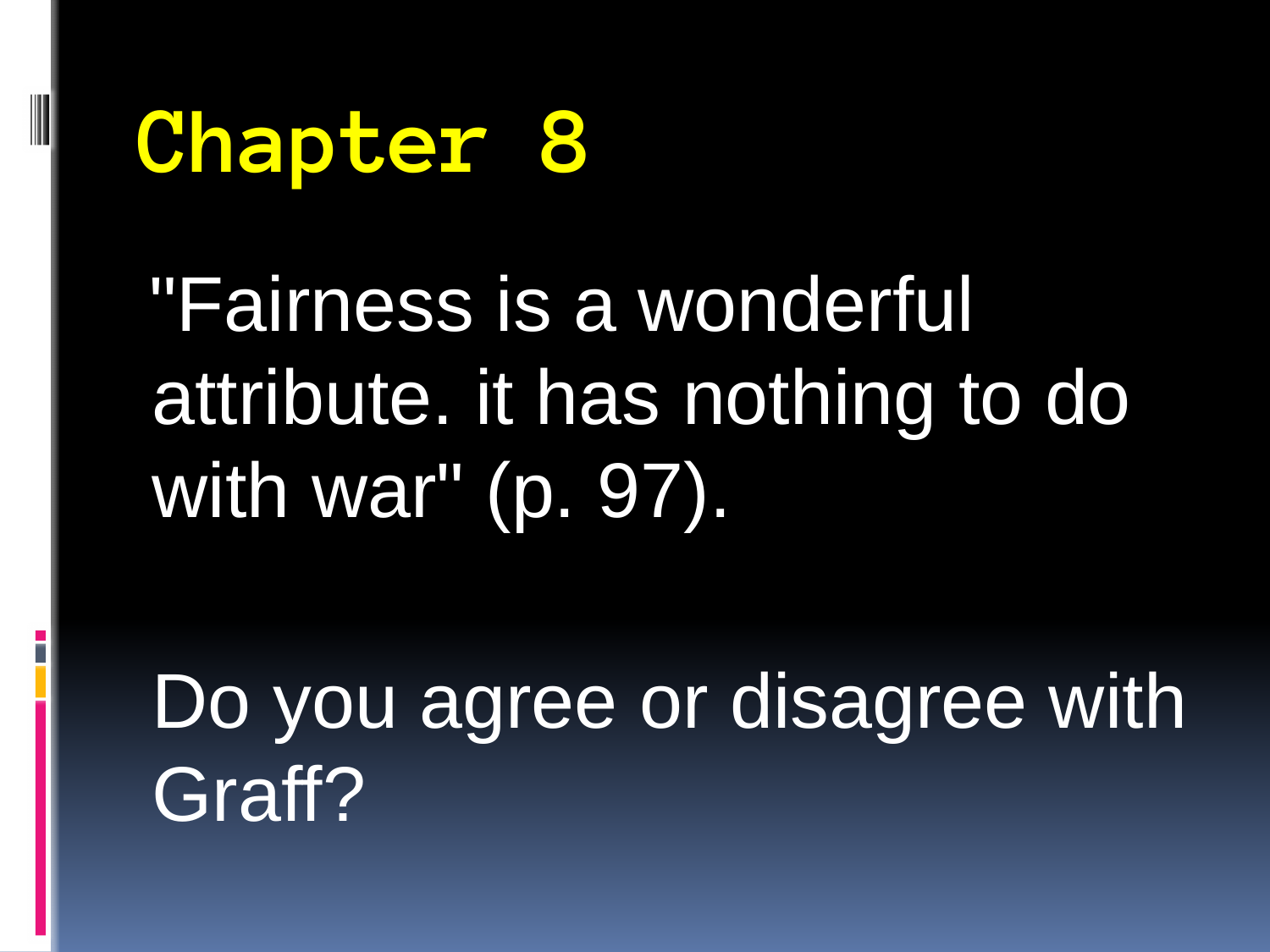

# Chapter 8
"Fairness is a wonderful attribute. it has nothing to do with war" (p. 97).

Do you agree or disagree with Graff?